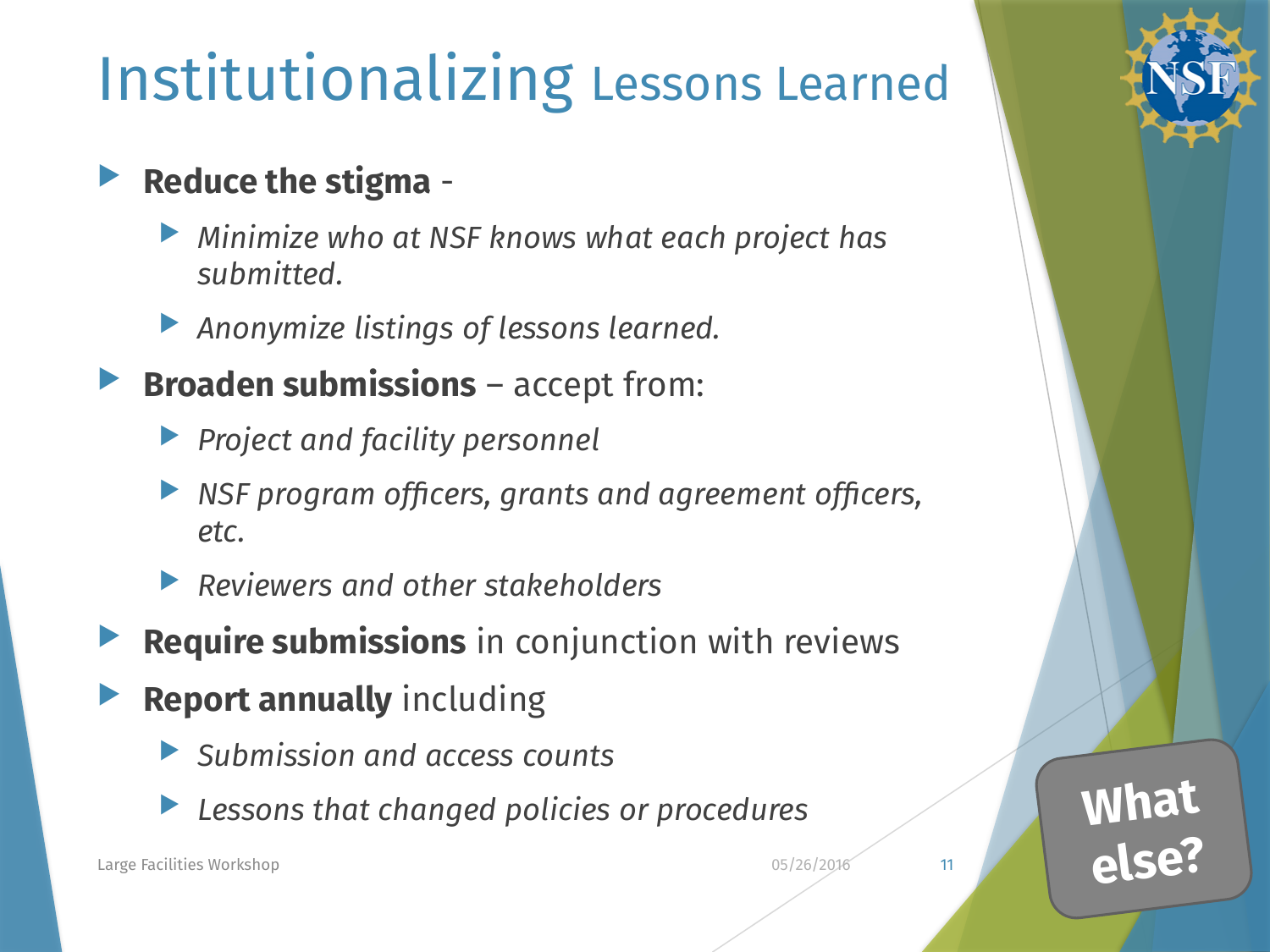

# Institutionalizing Lessons Learned
Reduce the stigma -
Minimize who at NSF knows what each project has submitted.
Anonymize listings of lessons learned.
Broaden submissions – accept from:
Project and facility personnel
NSF program officers, grants and agreement officers, etc.
Reviewers and other stakeholders
Require submissions in conjunction with reviews
Report annually including
Submission and access counts
Lessons that changed policies or procedures
What else?
Large Facilities Workshop
05/26/2016
11